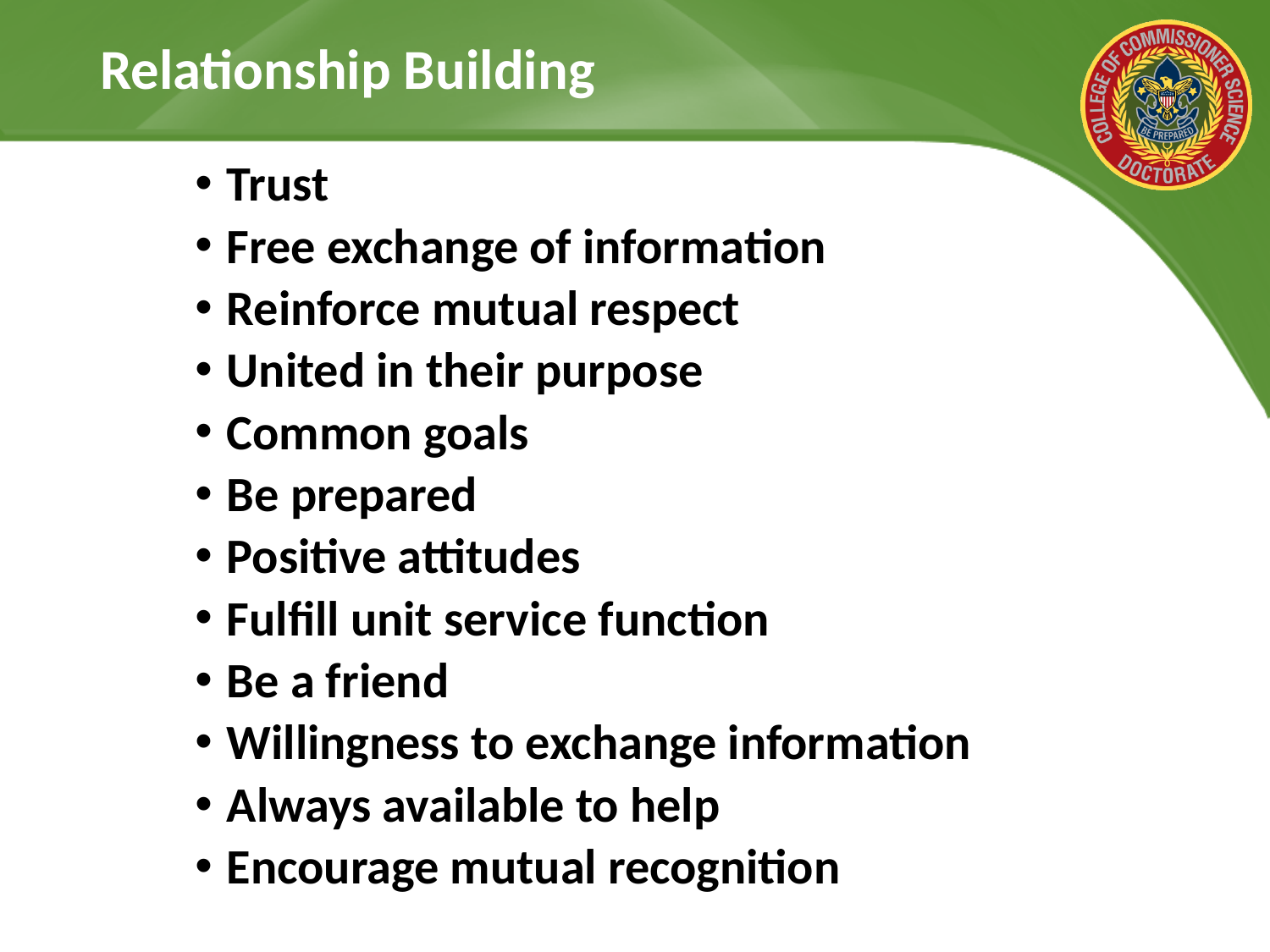

# Relationship Building
Trust
Free exchange of information
Reinforce mutual respect
United in their purpose
Common goals
Be prepared
Positive attitudes
Fulfill unit service function
Be a friend
Willingness to exchange information
Always available to help
Encourage mutual recognition